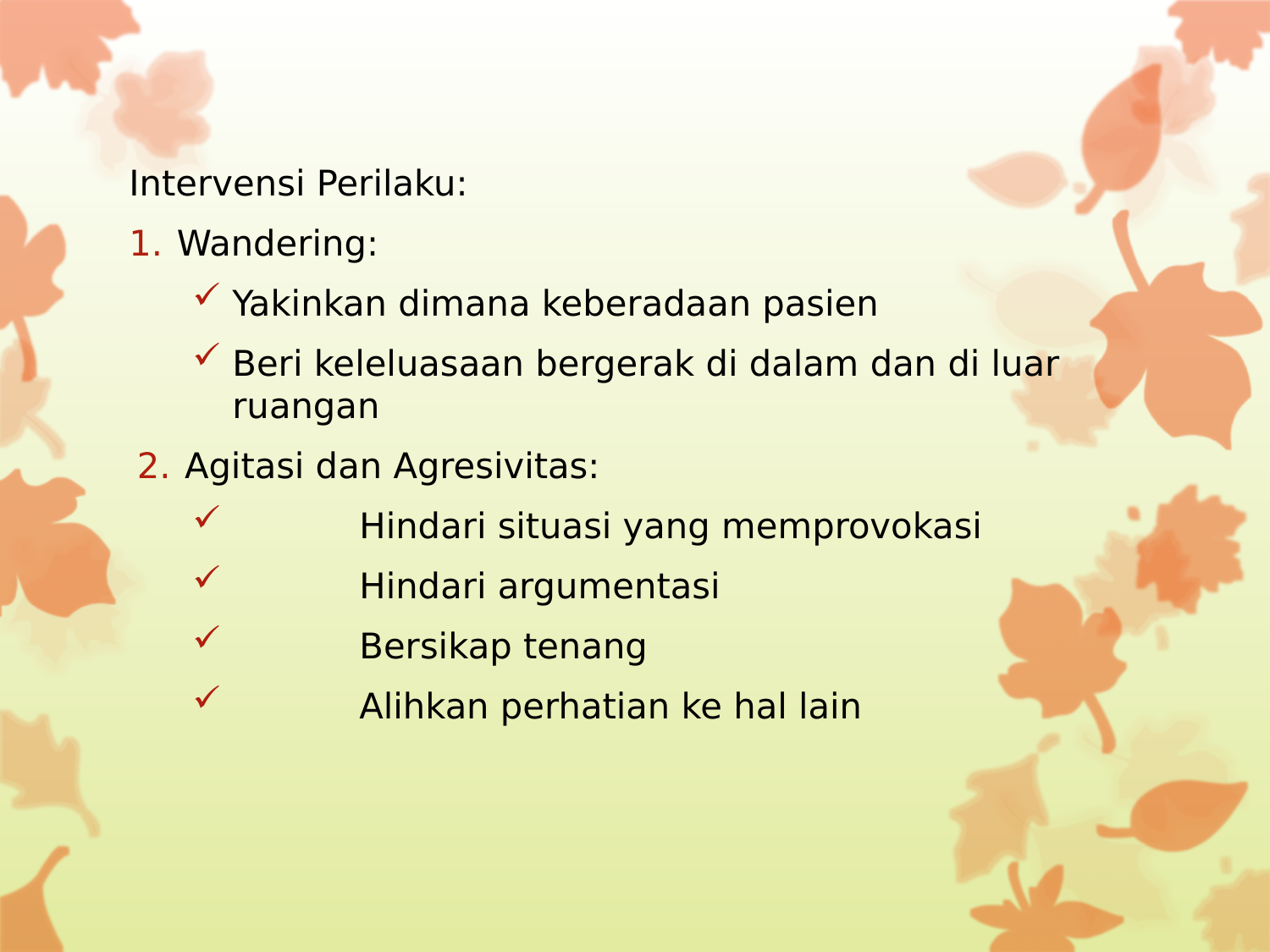

Intervensi Perilaku:
Wandering:
Yakinkan dimana keberadaan pasien
Beri keleluasaan bergerak di dalam dan di luar ruangan
Agitasi dan Agresivitas:
	Hindari situasi yang memprovokasi
	Hindari argumentasi
	Bersikap tenang
	Alihkan perhatian ke hal lain